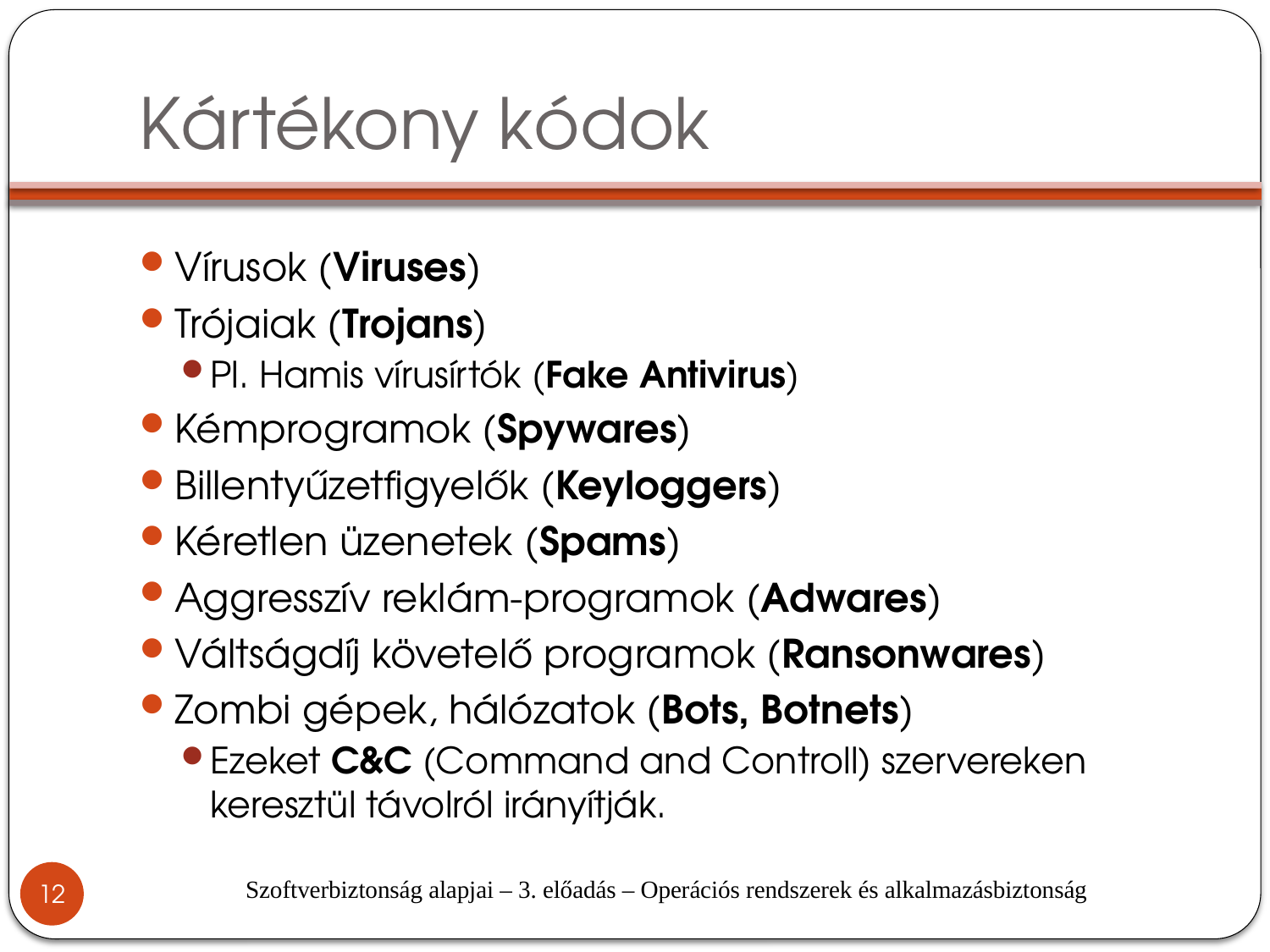

# Kártékony kódok
Vírusok (Viruses)
Trójaiak (Trojans)
Pl. Hamis vírusírtók (Fake Antivirus)
Kémprogramok (Spywares)
Billentyűzetfigyelők (Keyloggers)
Kéretlen üzenetek (Spams)
Aggresszív reklám-programok (Adwares)
Váltságdíj követelő programok (Ransonwares)
Zombi gépek, hálózatok (Bots, Botnets)
Ezeket C&C (Command and Controll) szervereken keresztül távolról irányítják.
Szoftverbiztonság alapjai – 3. előadás – Operációs rendszerek és alkalmazásbiztonság
12